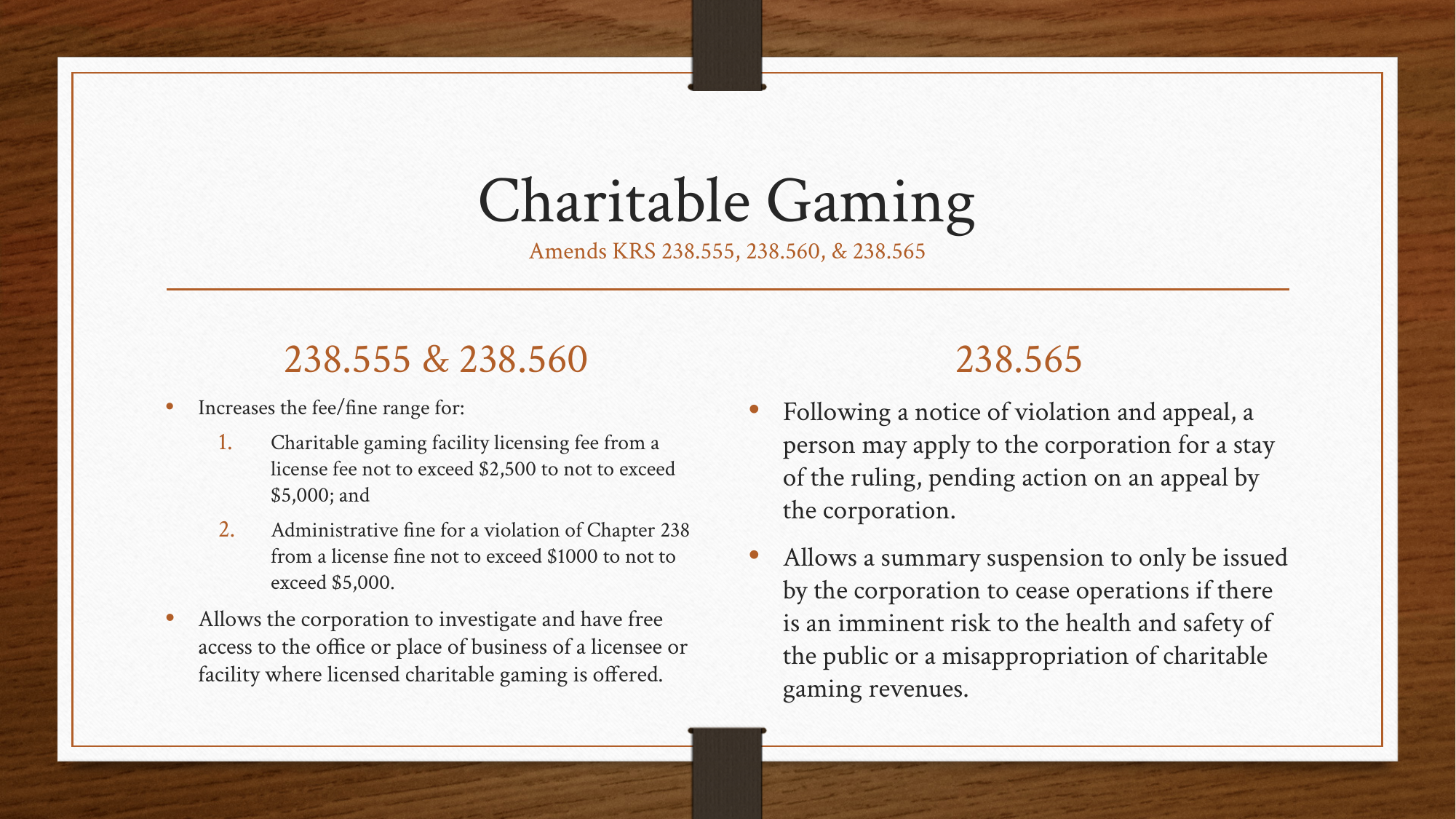

# Charitable Gaming
Amends KRS 238.555, 238.560, & 238.565
238.555 & 238.560
238.565
Increases the fee/fine range for:
Charitable gaming facility licensing fee from a license fee not to exceed $2,500 to not to exceed $5,000; and
Administrative fine for a violation of Chapter 238 from a license fine not to exceed $1000 to not to exceed $5,000.
Allows the corporation to investigate and have free access to the office or place of business of a licensee or facility where licensed charitable gaming is offered.

Following a notice of violation and appeal, a person may apply to the corporation for a stay of the ruling, pending action on an appeal by the corporation.
Allows a summary suspension to only be issued by the corporation to cease operations if there is an imminent risk to the health and safety of the public or a misappropriation of charitable gaming revenues.